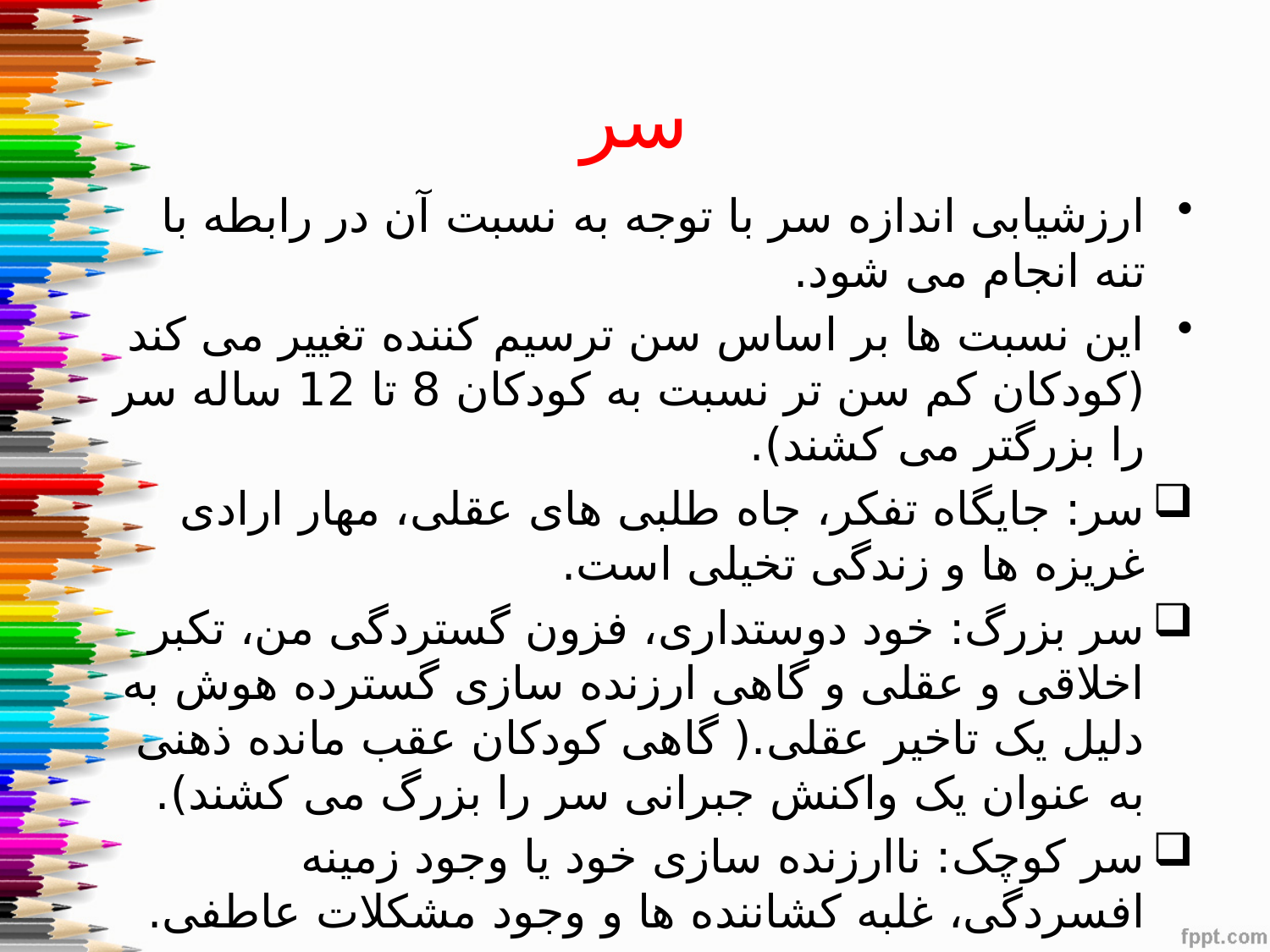

# سر
ارزشیابی اندازه سر با توجه به نسبت آن در رابطه با تنه انجام می شود.
این نسبت ها بر اساس سن ترسیم کننده تغییر می کند (کودکان کم سن تر نسبت به کودکان 8 تا 12 ساله سر را بزرگتر می کشند).
سر: جایگاه تفکر، جاه طلبی های عقلی، مهار ارادی غریزه ها و زندگی تخیلی است.
سر بزرگ: خود دوستداری، فزون گستردگی من، تکبر اخلاقی و عقلی و گاهی ارزنده سازی گسترده هوش به دلیل یک تاخیر عقلی.( گاهی کودکان عقب مانده ذهنی به عنوان یک واکنش جبرانی سر را بزرگ می کشند).
سر کوچک: ناارزنده سازی خود یا وجود زمینه افسردگی، غلبه کشاننده ها و وجود مشکلات عاطفی.